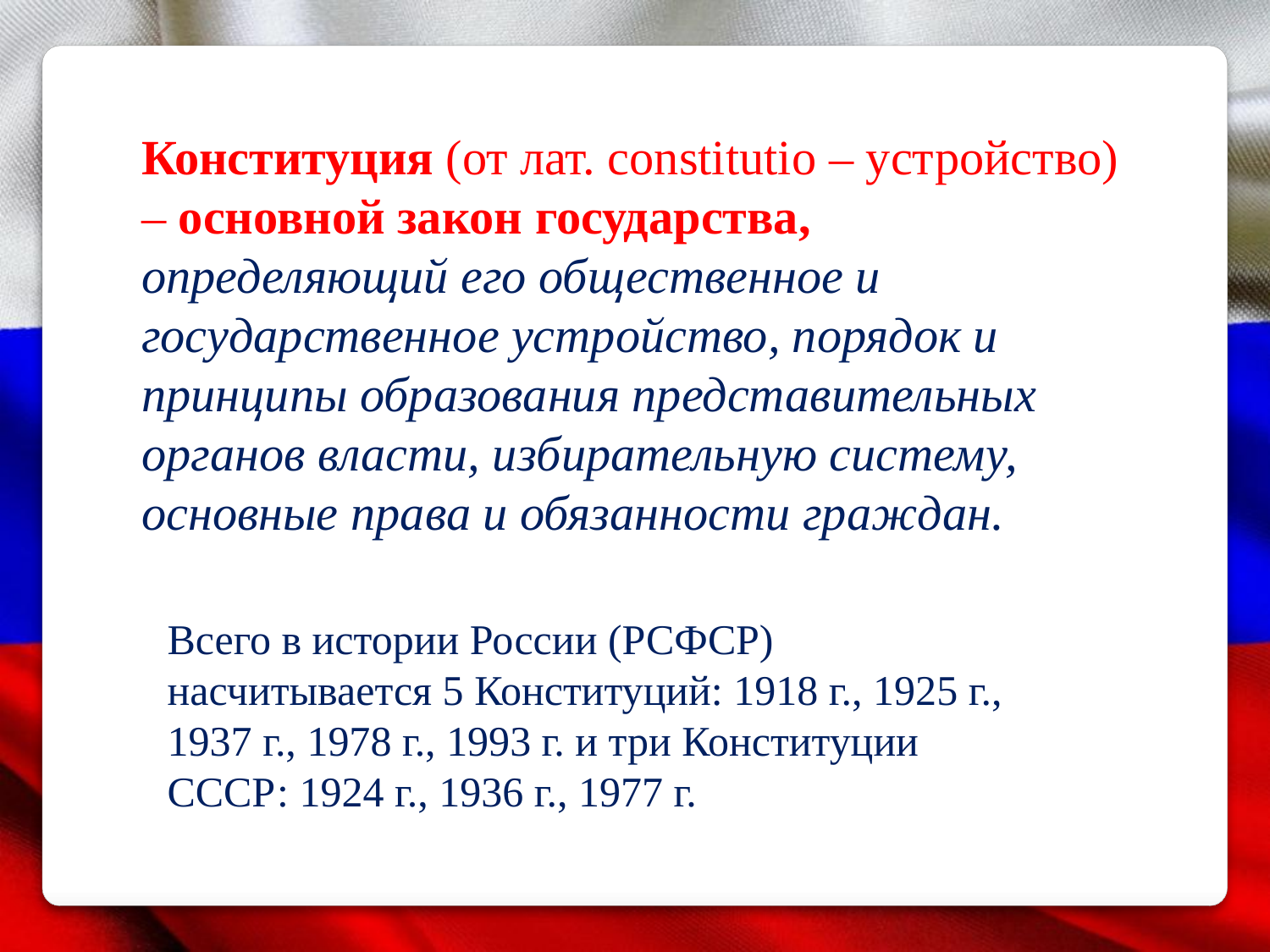

Конституция (от лат. constitutio – устройство) – основной закон государства, определяющий его общественное и государственное устройство, порядок и принципы образования представительных органов власти, избирательную систему, основные права и обязанности граждан.
Всего в истории России (РСФСР) насчитывается 5 Конституций: 1918 г., 1925 г., 1937 г., 1978 г., 1993 г. и три Конституции СССР: 1924 г., 1936 г., 1977 г.